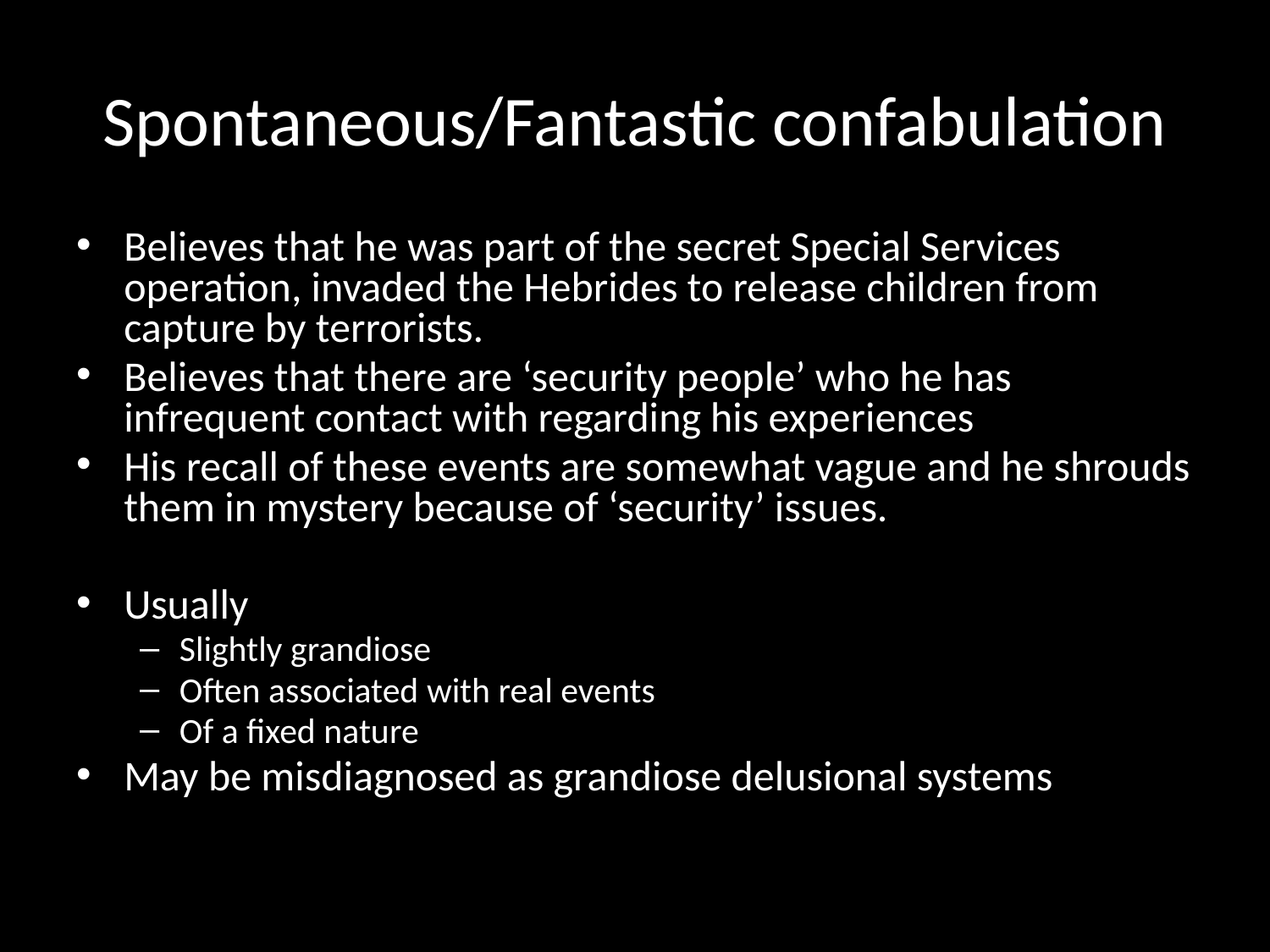

# Spontaneous/Fantastic confabulation
Believes that he was part of the secret Special Services operation, invaded the Hebrides to release children from capture by terrorists.
Believes that there are ‘security people’ who he has infrequent contact with regarding his experiences
His recall of these events are somewhat vague and he shrouds them in mystery because of ‘security’ issues.

Usually
Slightly grandiose
Often associated with real events
Of a fixed nature
May be misdiagnosed as grandiose delusional systems